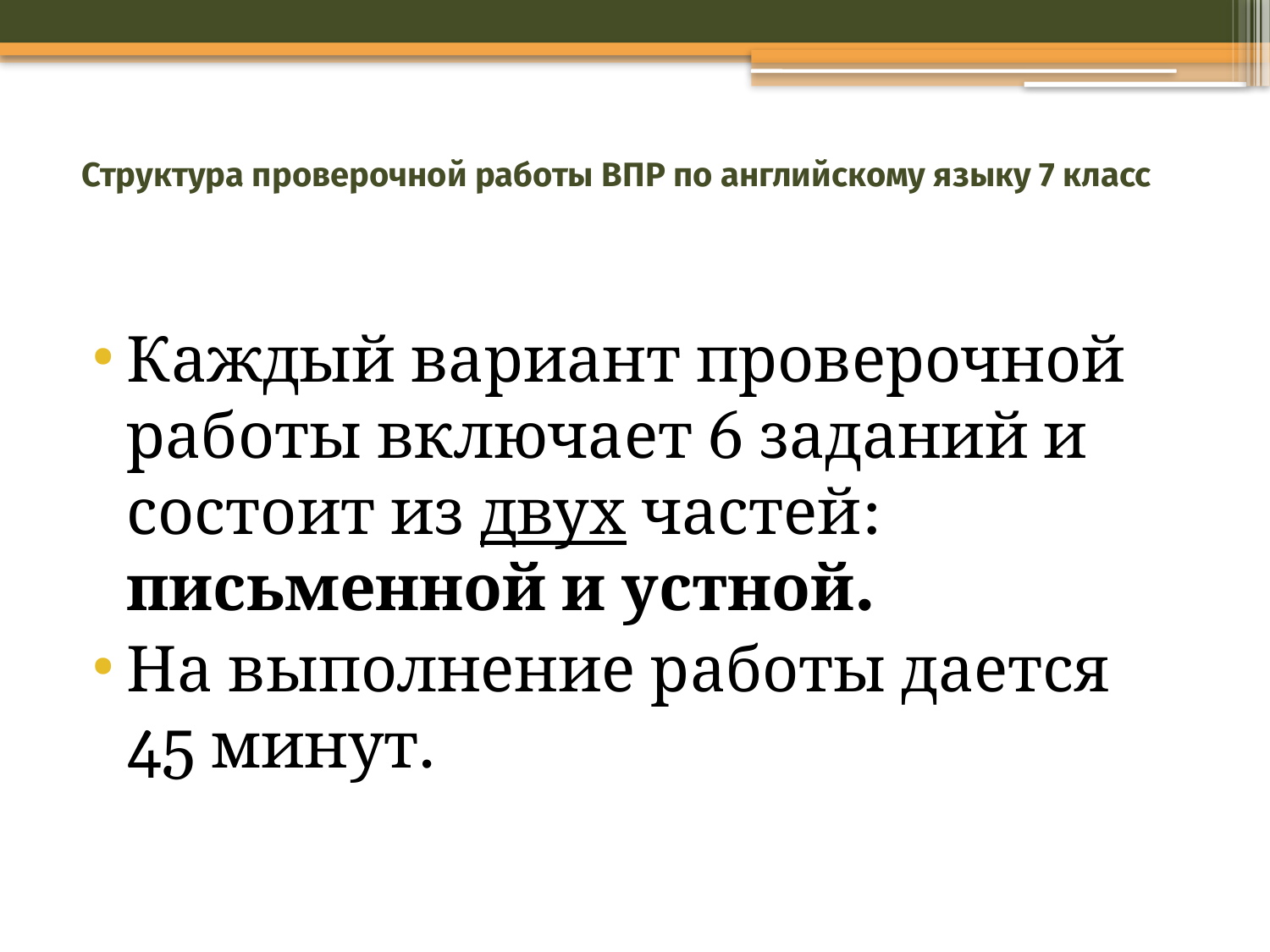

# Структура проверочной работы ВПР по английскому языку 7 класс
Каждый вариант проверочной работы включает 6 заданий и состоит из двух частей: письменной и устной.
На выполнение работы дается 45 минут.